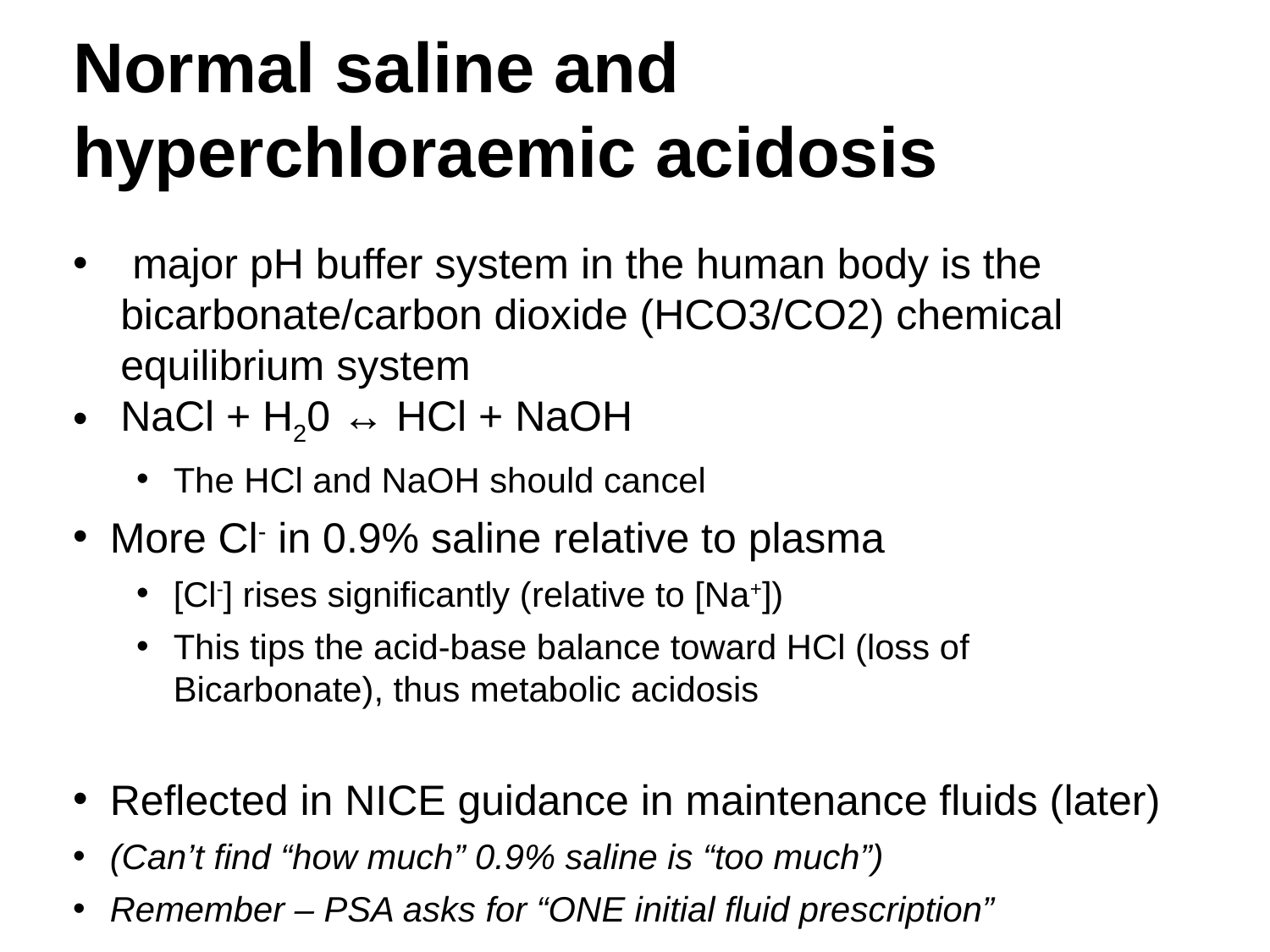

Normal saline and hyperchloraemic acidosis

 major pH buffer system in the human body is the bicarbonate/carbon dioxide (HCO3/CO2) chemical equilibrium system
NaCl + H20 ↔ HCl + NaOH
The HCl and NaOH should cancel
More Cl- in 0.9% saline relative to plasma
[Cl-] rises significantly (relative to [Na+])
This tips the acid-base balance toward HCl (loss of Bicarbonate), thus metabolic acidosis

Reflected in NICE guidance in maintenance fluids (later)
(Can’t find “how much” 0.9% saline is “too much”)
Remember – PSA asks for “ONE initial fluid prescription”